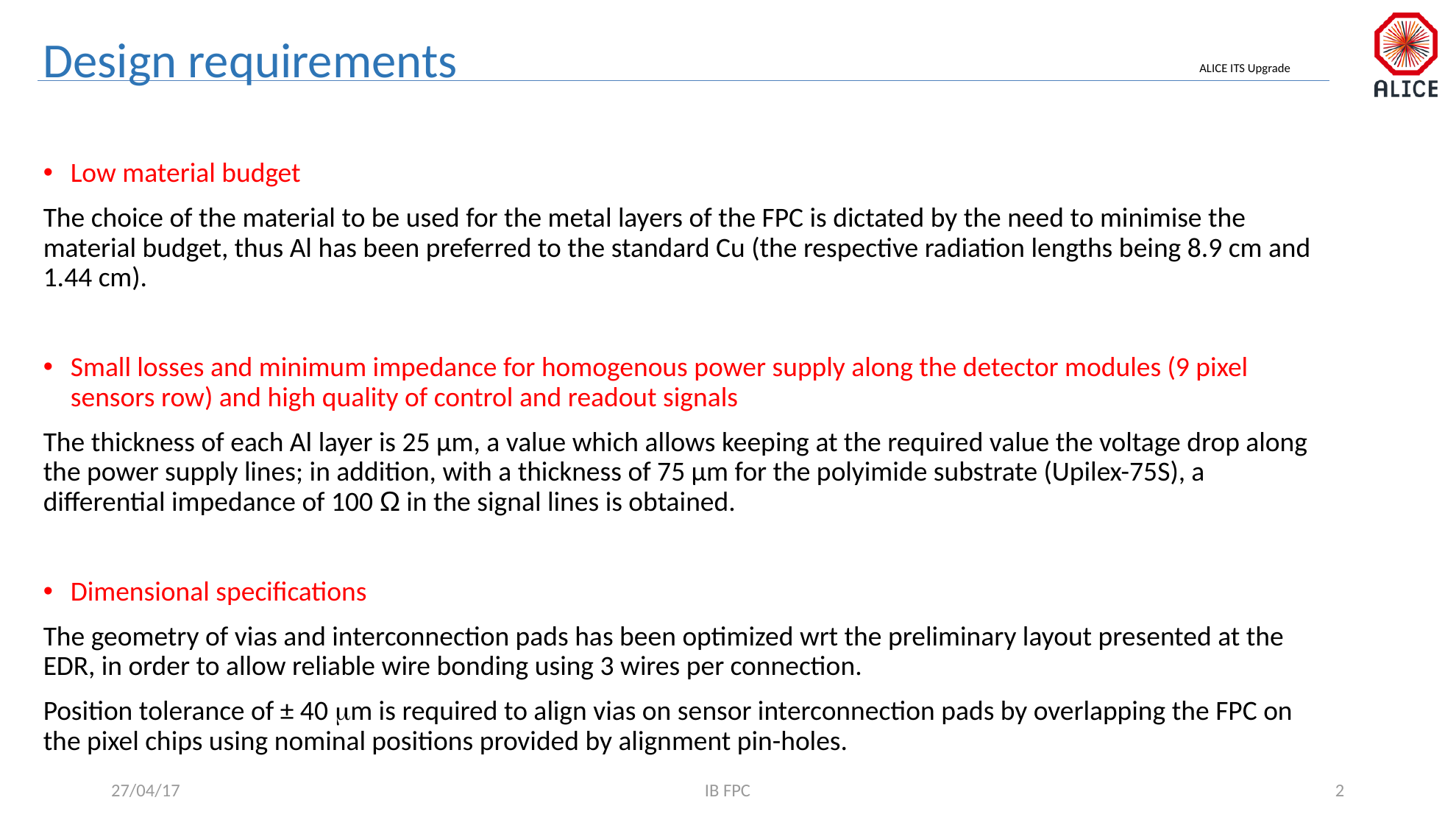

# Design requirements
Low material budget
The choice of the material to be used for the metal layers of the FPC is dictated by the need to minimise the material budget, thus Al has been preferred to the standard Cu (the respective radiation lengths being 8.9 cm and 1.44 cm).

Small losses and minimum impedance for homogenous power supply along the detector modules (9 pixel sensors row) and high quality of control and readout signals
The thickness of each Al layer is 25 μm, a value which allows keeping at the required value the voltage drop along the power supply lines; in addition, with a thickness of 75 μm for the polyimide substrate (Upilex-75S), a differential impedance of 100 Ω in the signal lines is obtained.

Dimensional specifications
The geometry of vias and interconnection pads has been optimized wrt the preliminary layout presented at the EDR, in order to allow reliable wire bonding using 3 wires per connection.
Position tolerance of ± 40 μm is required to align vias on sensor interconnection pads by overlapping the FPC on the pixel chips using nominal positions provided by alignment pin-holes.
27/04/17
IB FPC
2